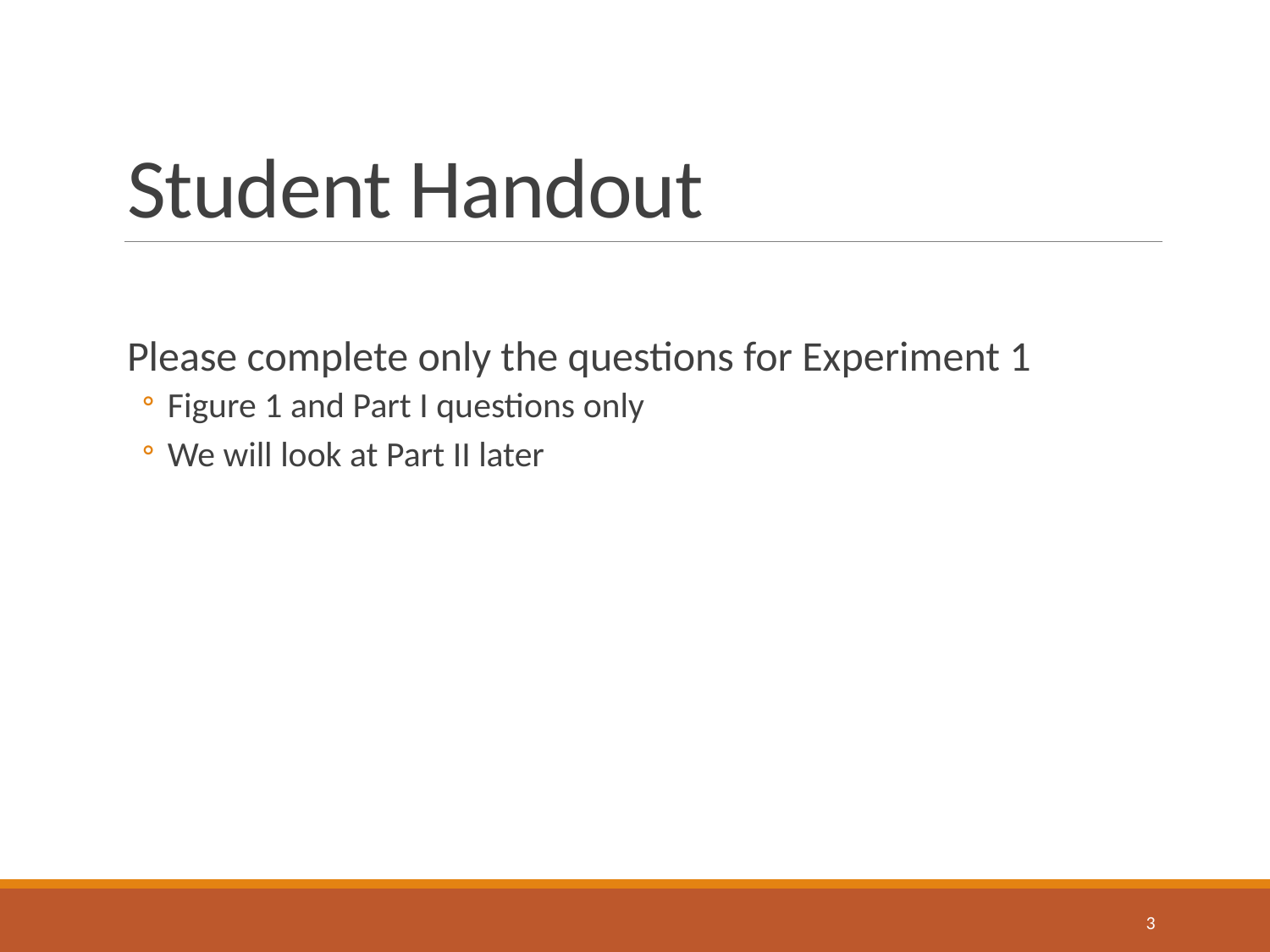

# Student Handout
Please complete only the questions for Experiment 1
Figure 1 and Part I questions only
We will look at Part II later
3